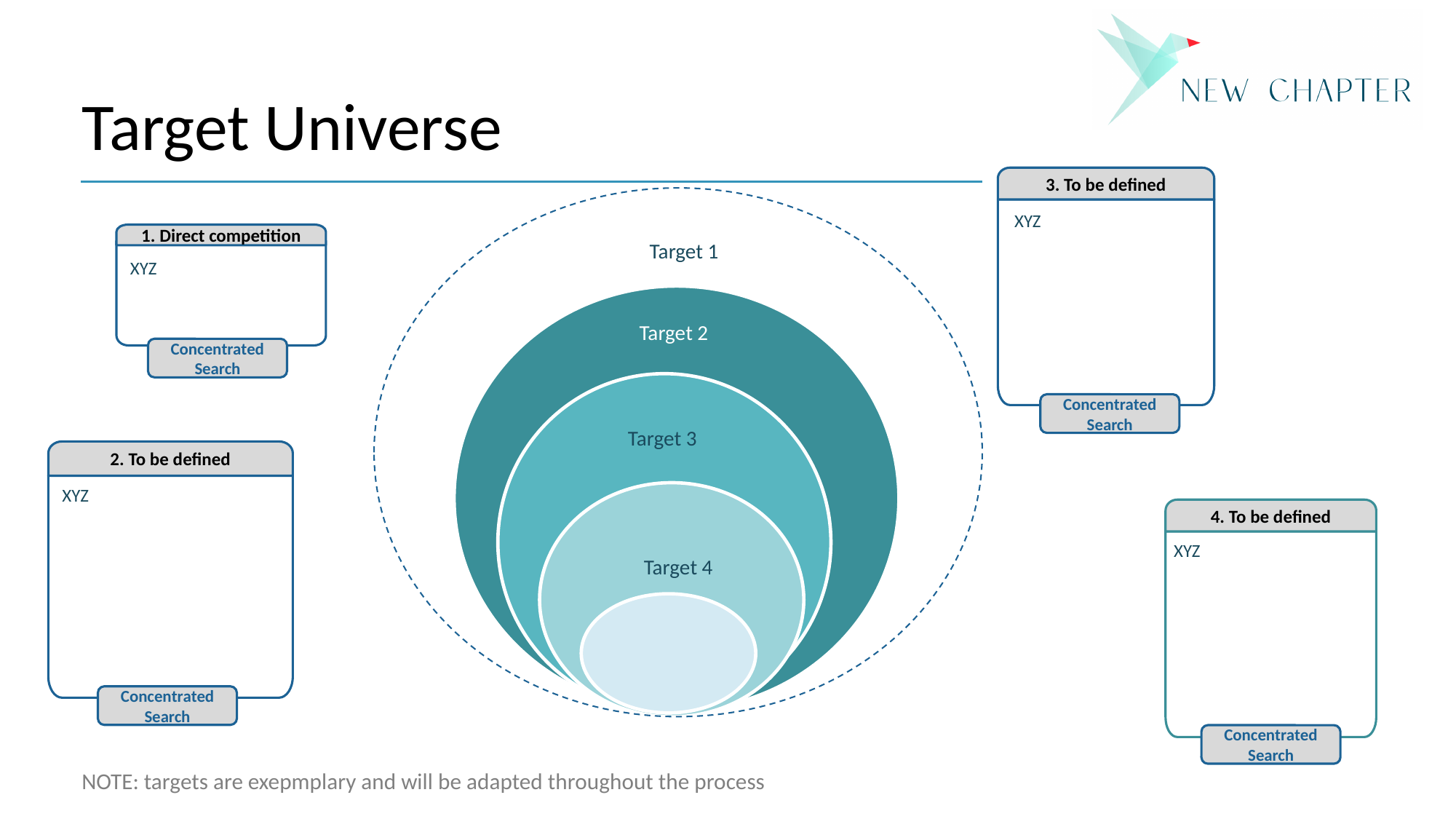

Target Universe
3. To be defined

XYZ
1. Direct competition

Target 1
XYZ

Target 2
Concentrated Search

Concentrated Search
Target 3
2. To be defined

XYZ
4. To be defined

XYZ
 Target 4

Concentrated Search
Concentrated Search
NOTE: targets are exepmplary and will be adapted throughout the process